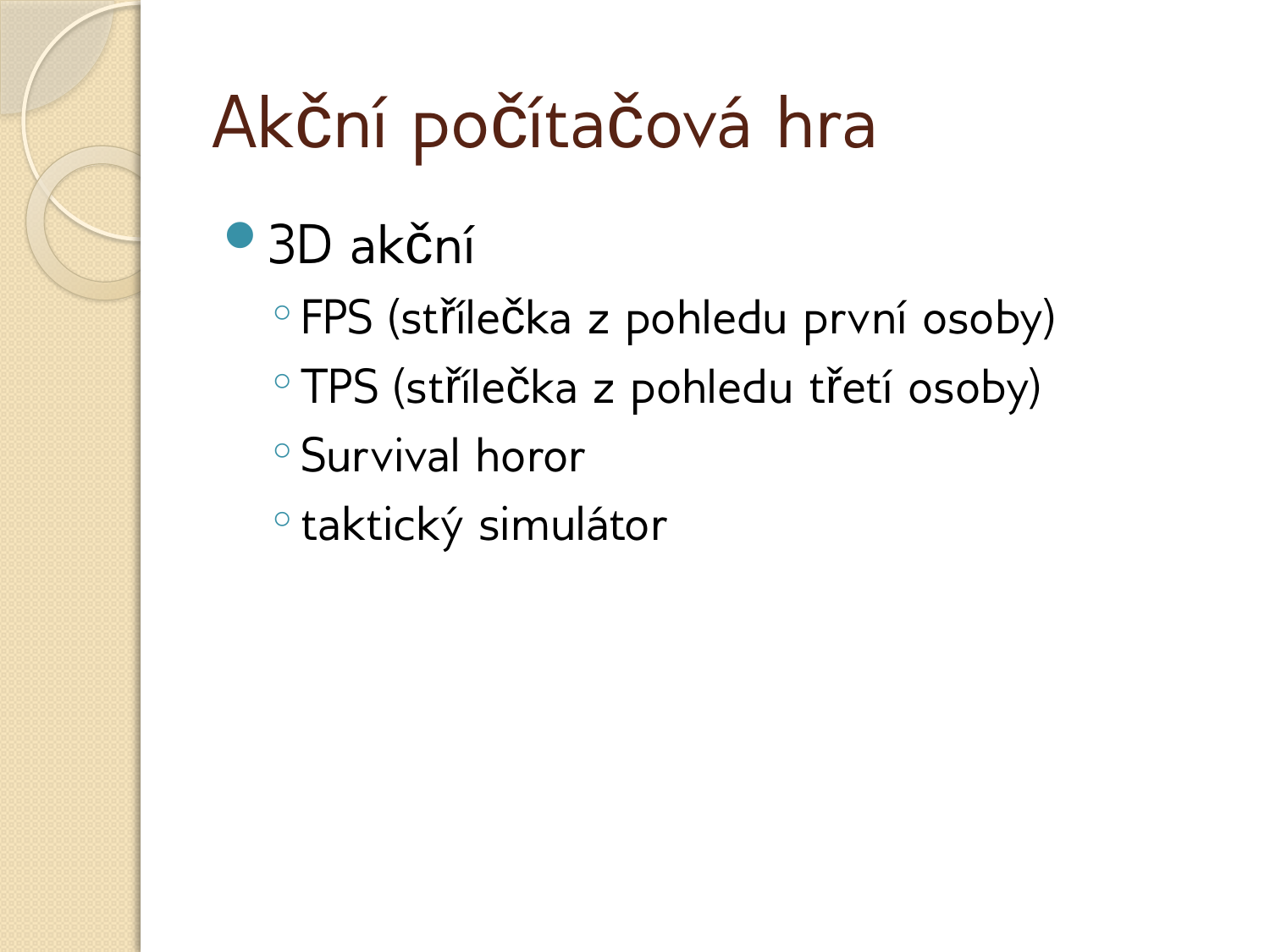

# Akční počítačová hra
3D akční
FPS (střílečka z pohledu první osoby)
TPS (střílečka z pohledu třetí osoby)
Survival horor
taktický simulátor